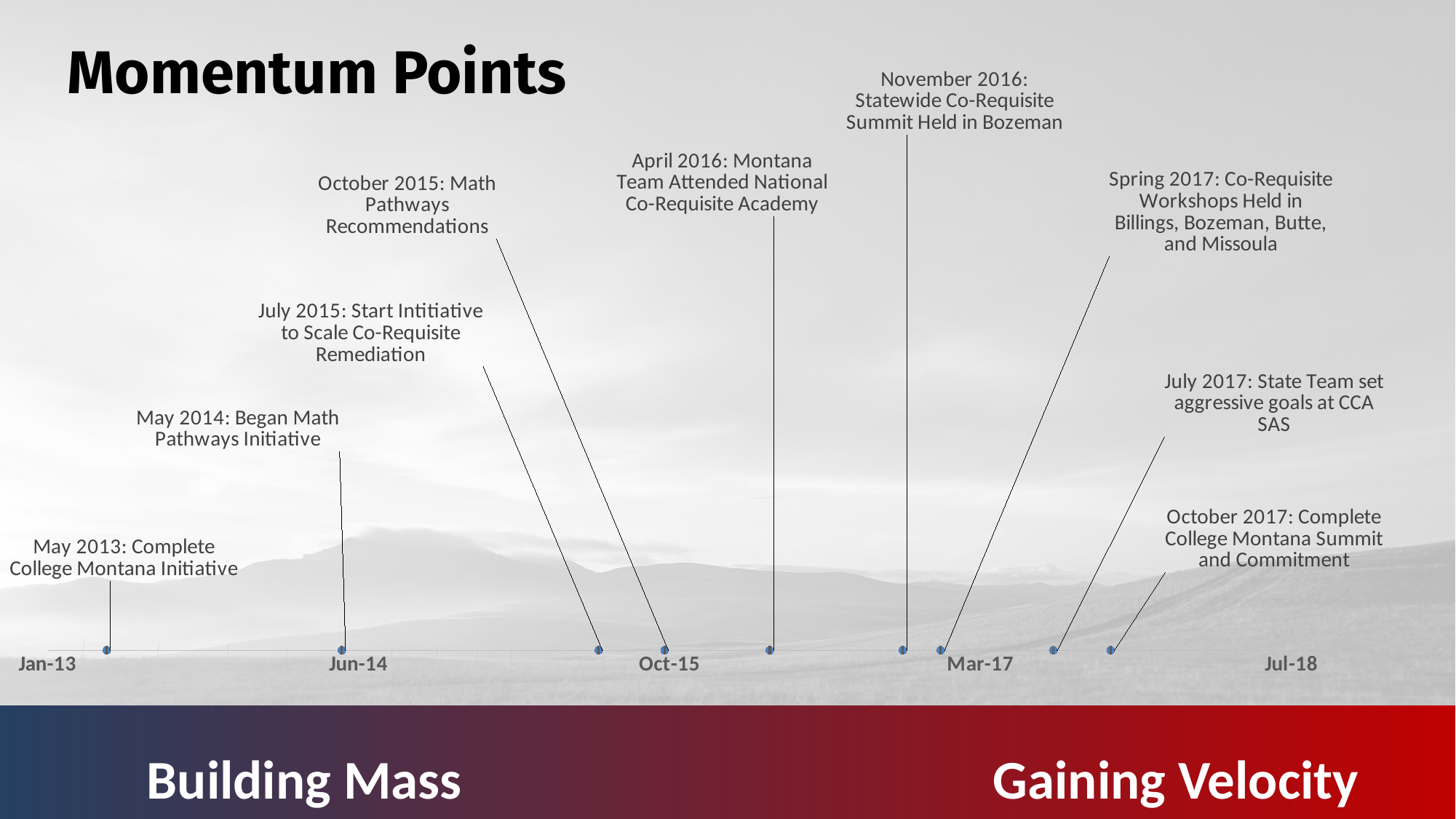

Momentum Points

### Chart

| Category |  |
|---|---|
           Building Mass					Gaining Velocity